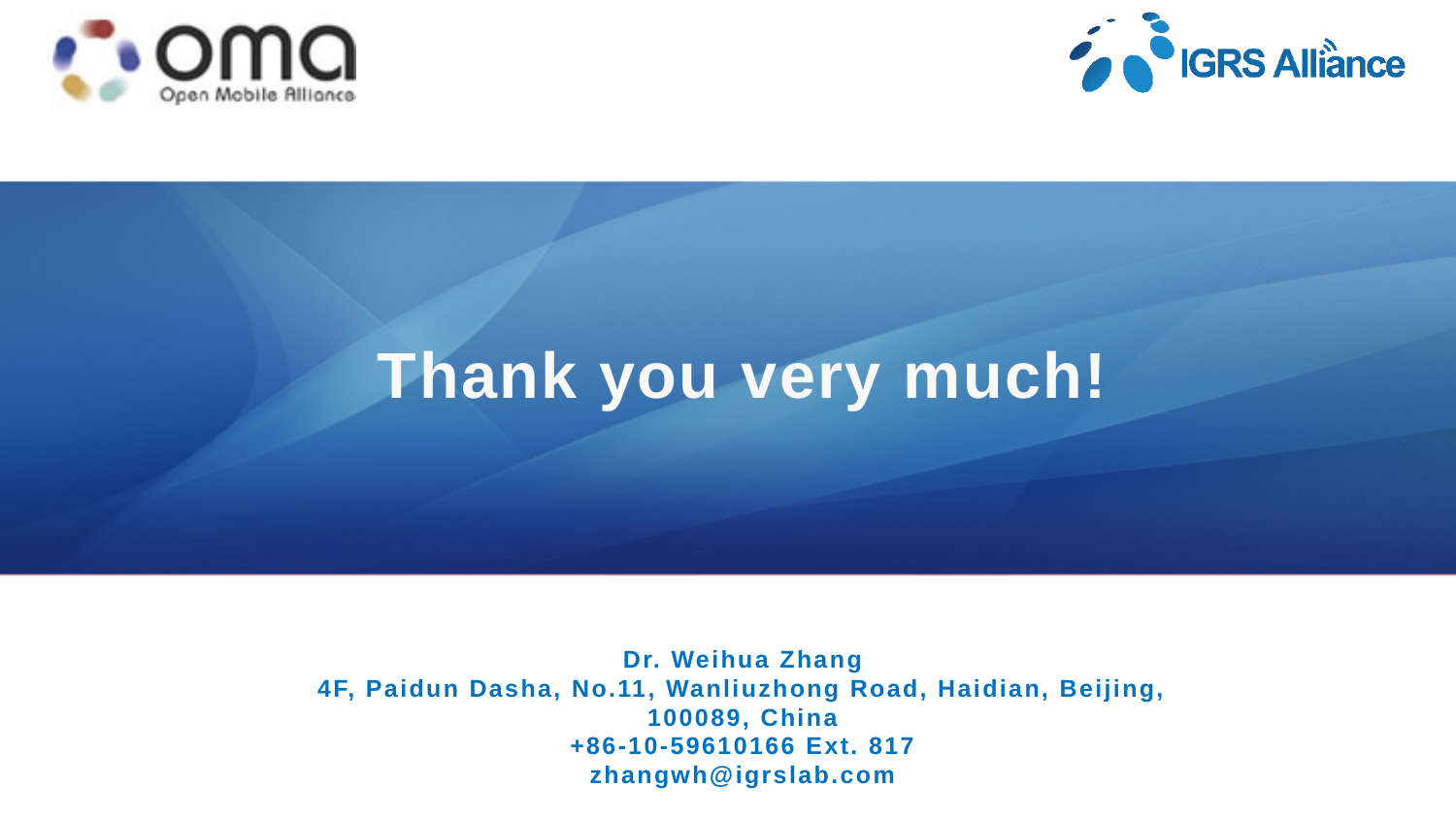

Thank you very much!

Dr. Weihua Zhang
4F, Paidun Dasha, No.11, Wanliuzhong Road, Haidian, Beijing, 100089, China
+86-10-59610166 Ext. 817
zhangwh@igrslab.com